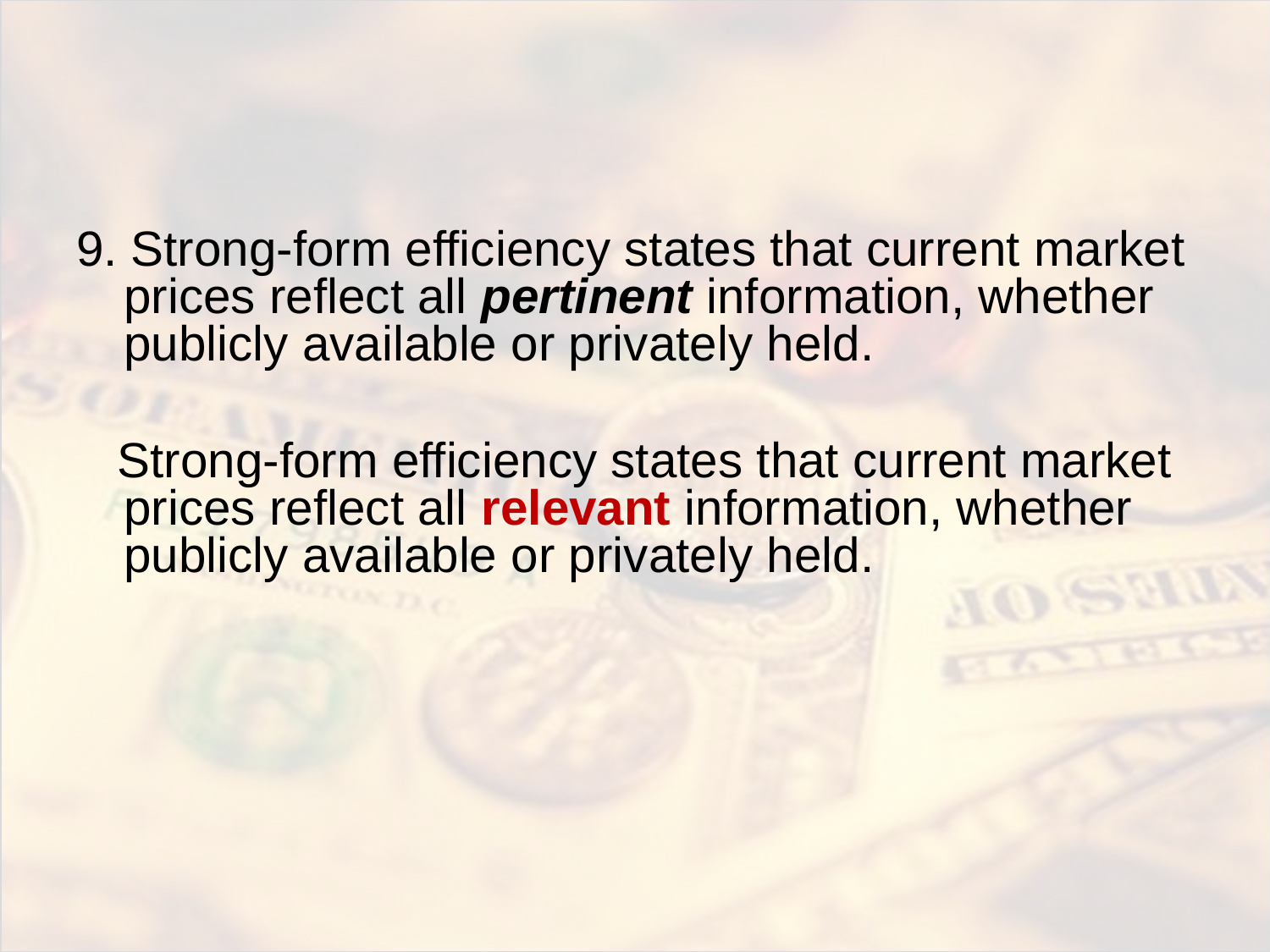

#
9. Strong-form efficiency states that current market prices reflect all pertinent information, whether publicly available or privately held.
   Strong-form efficiency states that current market prices reflect all relevant information, whether publicly available or privately held.